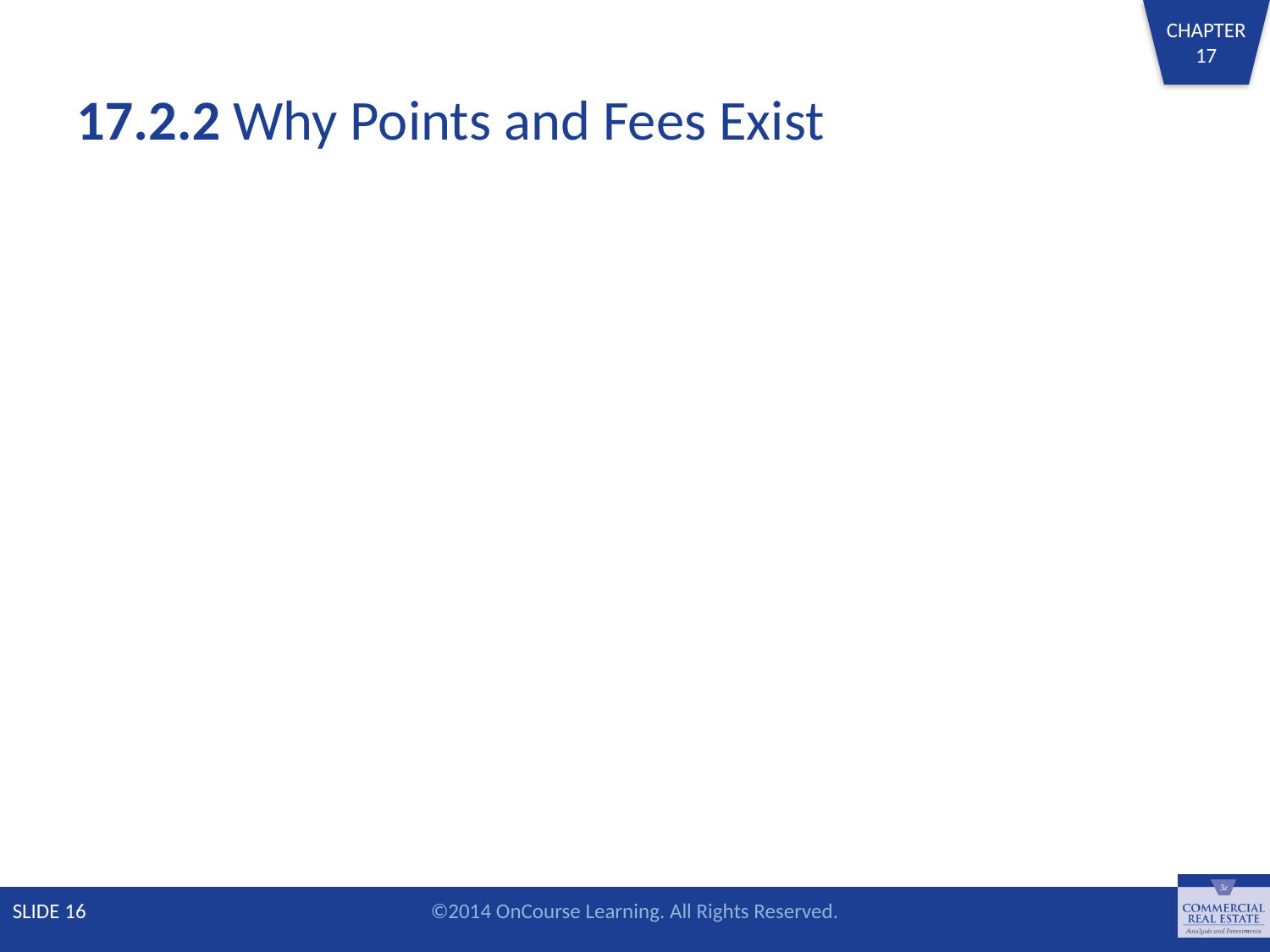

# 17.2.2 Why Points and Fees Exist

SLIDE 16